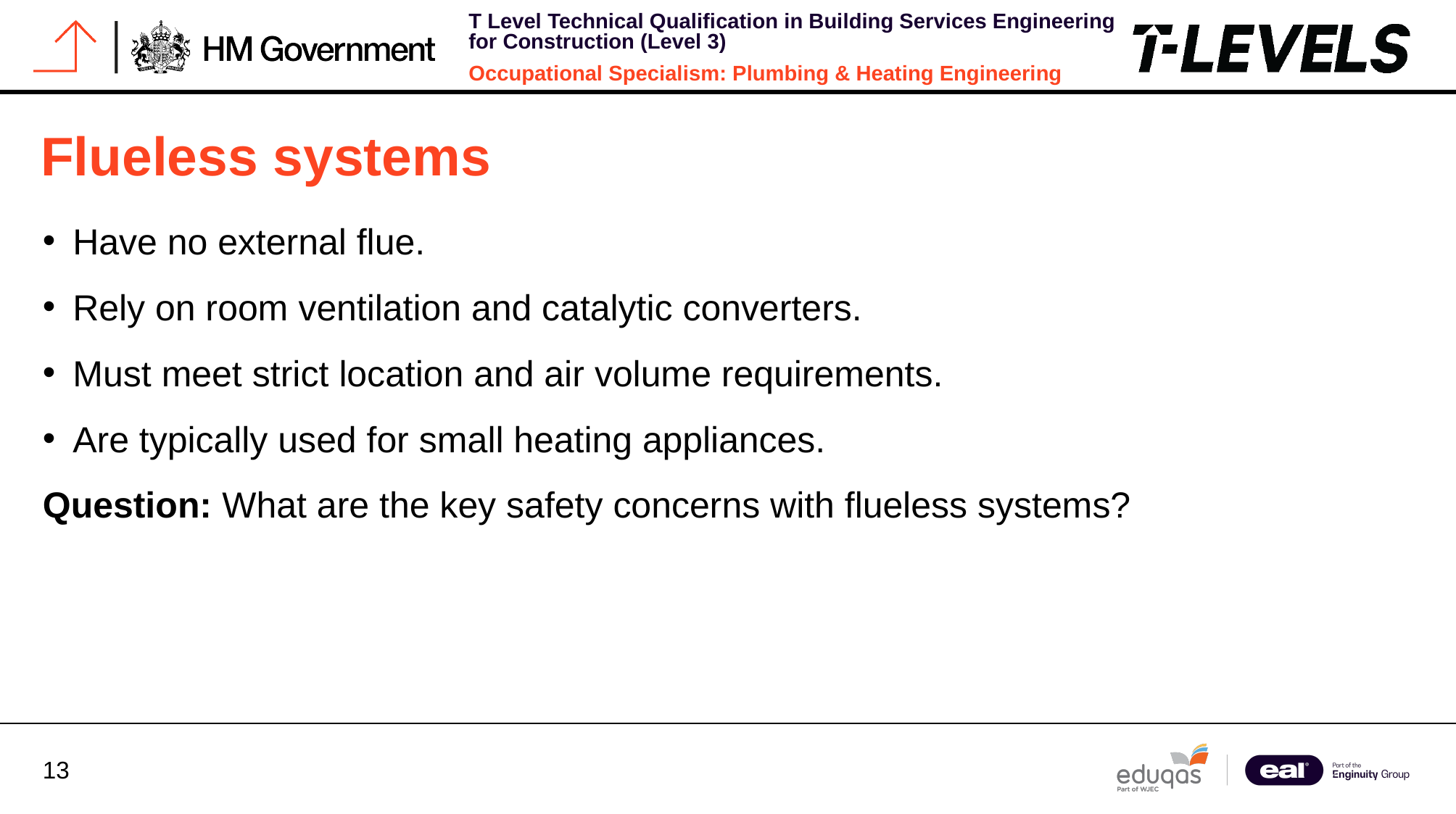

# Flueless systems
Have no external flue.
Rely on room ventilation and catalytic converters.
Must meet strict location and air volume requirements.
Are typically used for small heating appliances.
Question: What are the key safety concerns with flueless systems?